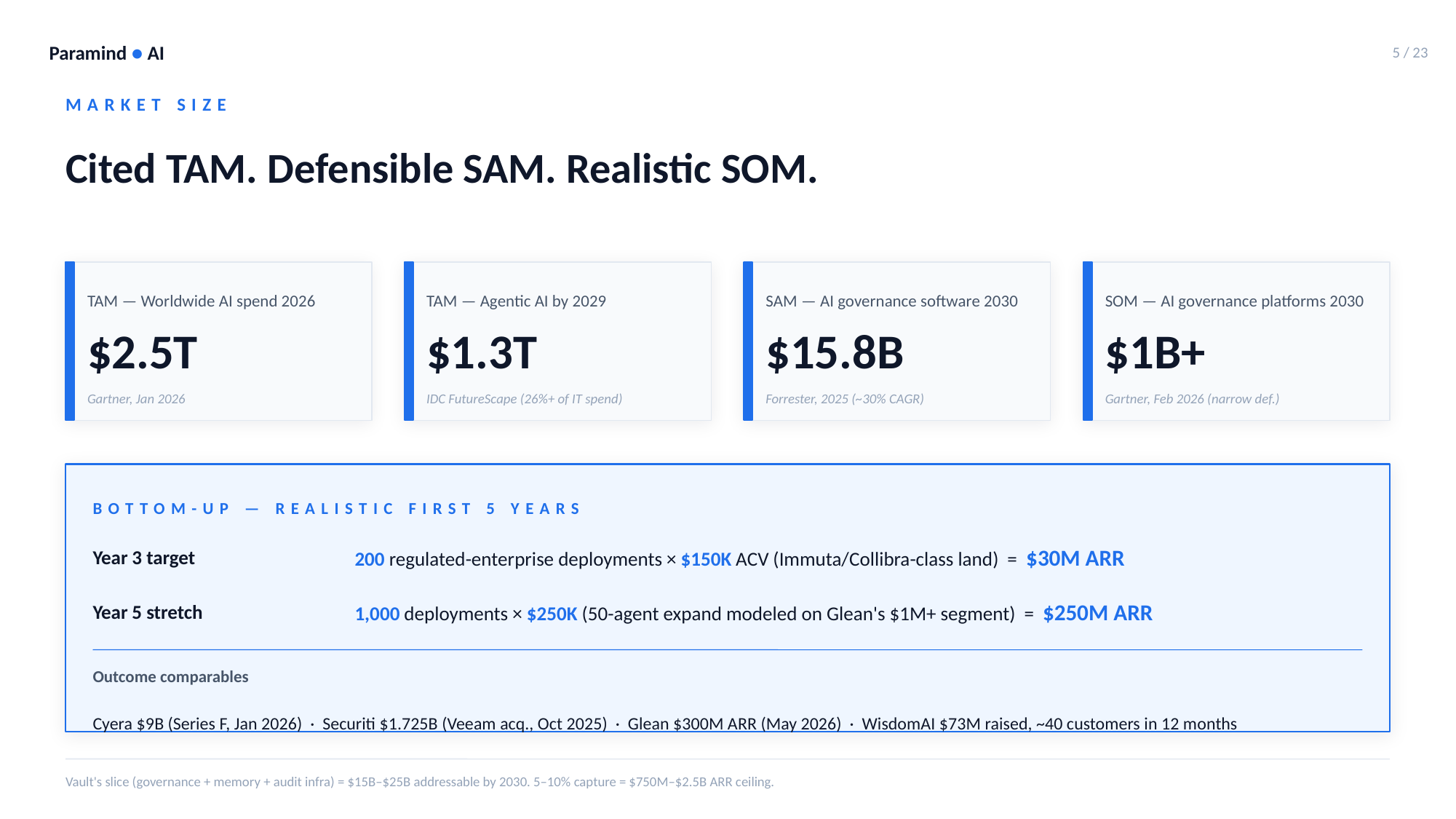

Paramind ● AI
5 / 23
MARKET SIZE
Cited TAM. Defensible SAM. Realistic SOM.

TAM — Worldwide AI spend 2026
TAM — Agentic AI by 2029
SAM — AI governance software 2030
SOM — AI governance platforms 2030
$2.5T
$1.3T
$15.8B
$1B+
Gartner, Jan 2026
IDC FutureScape (26%+ of IT spend)
Forrester, 2025 (~30% CAGR)
Gartner, Feb 2026 (narrow def.)

BOTTOM-UP — REALISTIC FIRST 5 YEARS
Year 3 target
200 regulated-enterprise deployments × $150K ACV (Immuta/Collibra-class land)  =  $30M ARR
Year 5 stretch
1,000 deployments × $250K (50-agent expand modeled on Glean's $1M+ segment)  =  $250M ARR

Outcome comparables
Cyera $9B (Series F, Jan 2026)  ·  Securiti $1.725B (Veeam acq., Oct 2025)  ·  Glean $300M ARR (May 2026)  ·  WisdomAI $73M raised, ~40 customers in 12 months

Vault's slice (governance + memory + audit infra) = $15B–$25B addressable by 2030. 5–10% capture = $750M–$2.5B ARR ceiling.